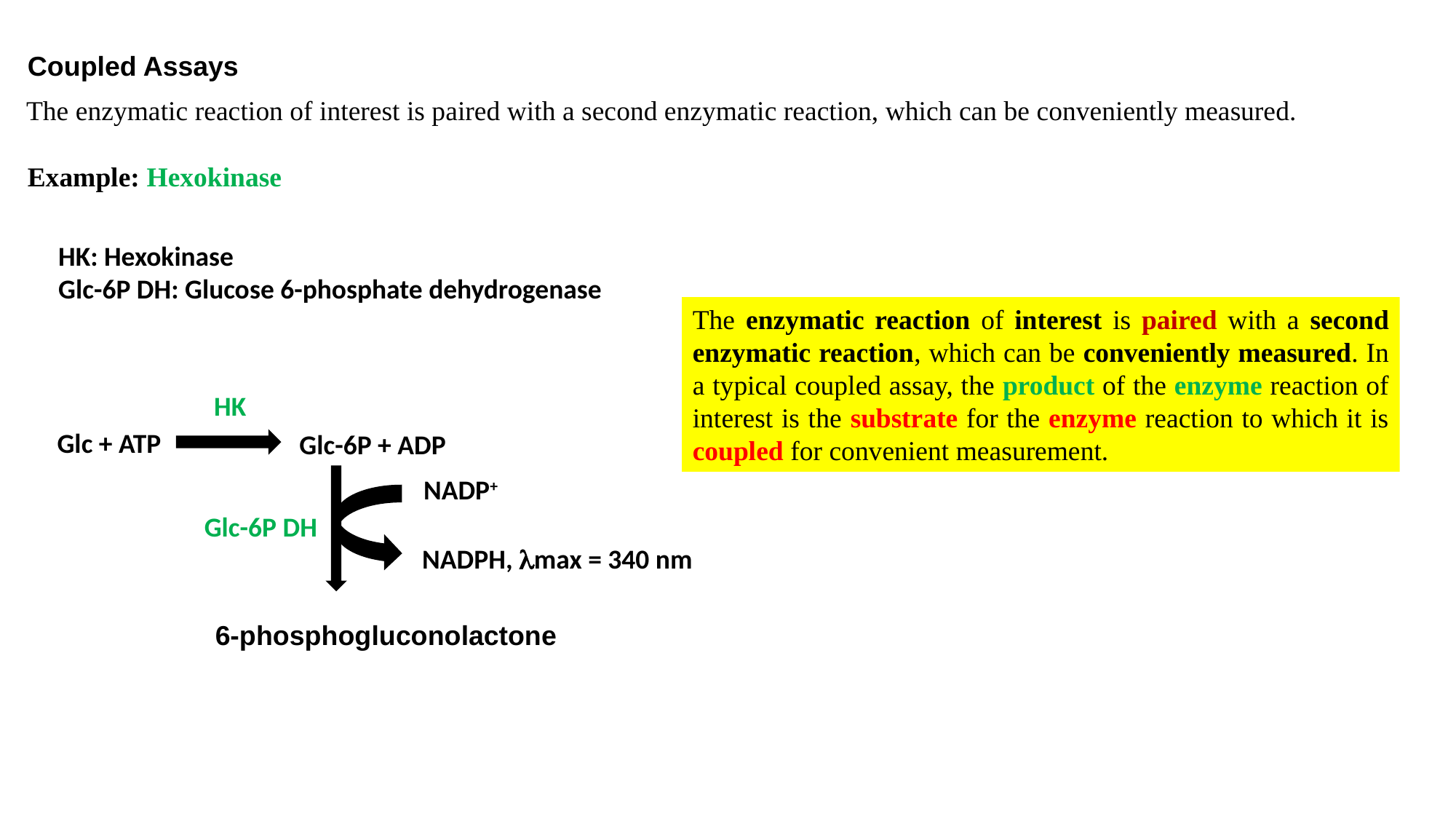

Coupled Assays
The enzymatic reaction of interest is paired with a second enzymatic reaction, which can be conveniently measured.
Example: Hexokinase
HK: Hexokinase
Glc-6P DH: Glucose 6-phosphate dehydrogenase
The enzymatic reaction of interest is paired with a second enzymatic reaction, which can be conveniently measured. In a typical coupled assay, the product of the enzyme reaction of interest is the substrate for the enzyme reaction to which it is coupled for convenient measurement.
HK
Glc + ATP
Glc-6P + ADP

NADP+

Glc-6P DH
NADPH, λmax = 340 nm
6-phosphogluconolactone